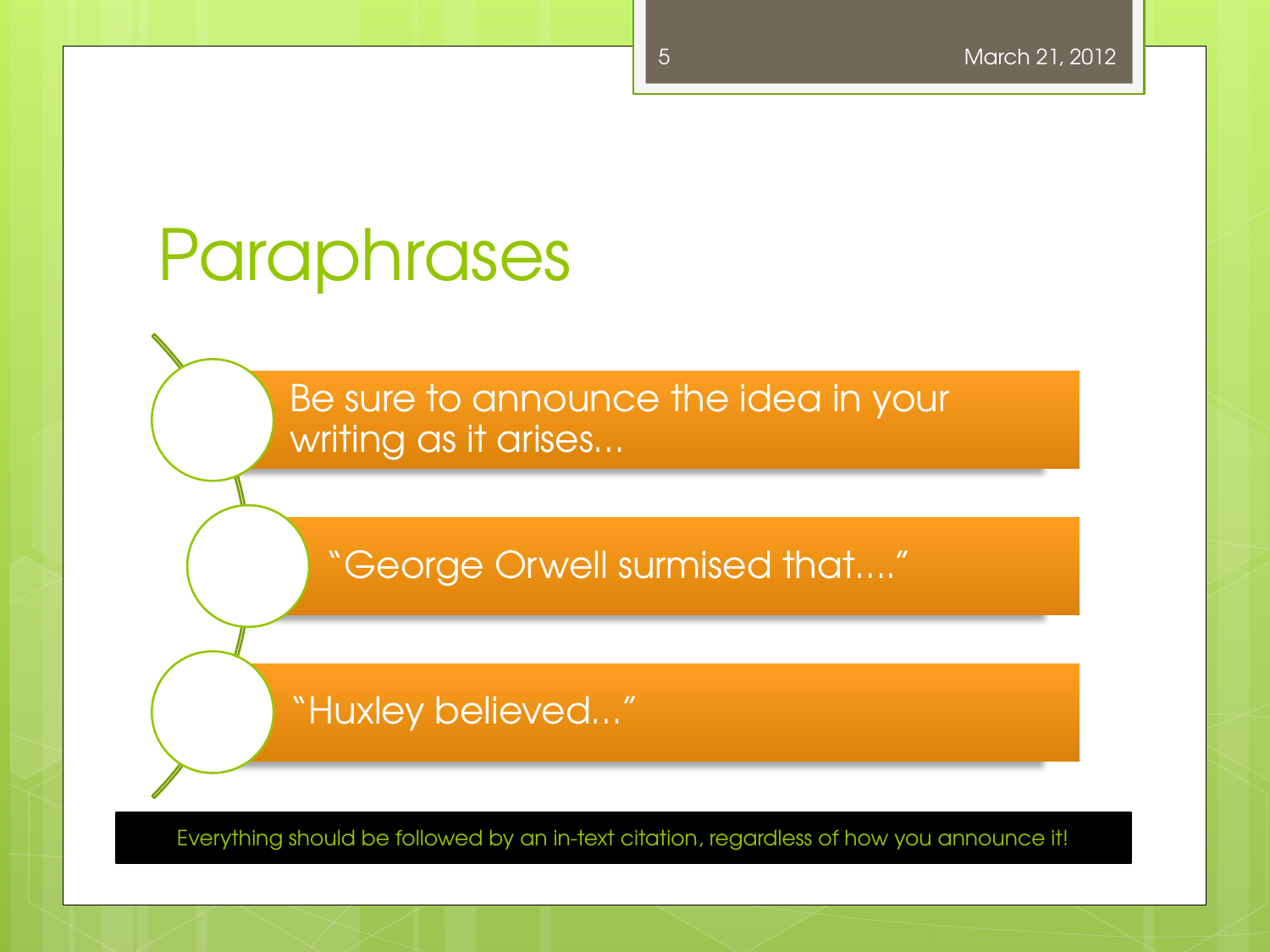

5
March 21, 2012
# Paraphrases
Be sure to announce the idea in your writing as it arises…
“George Orwell surmised that….”
“Huxley believed…”
Everything should be followed by an in-text citation, regardless of how you announce it!